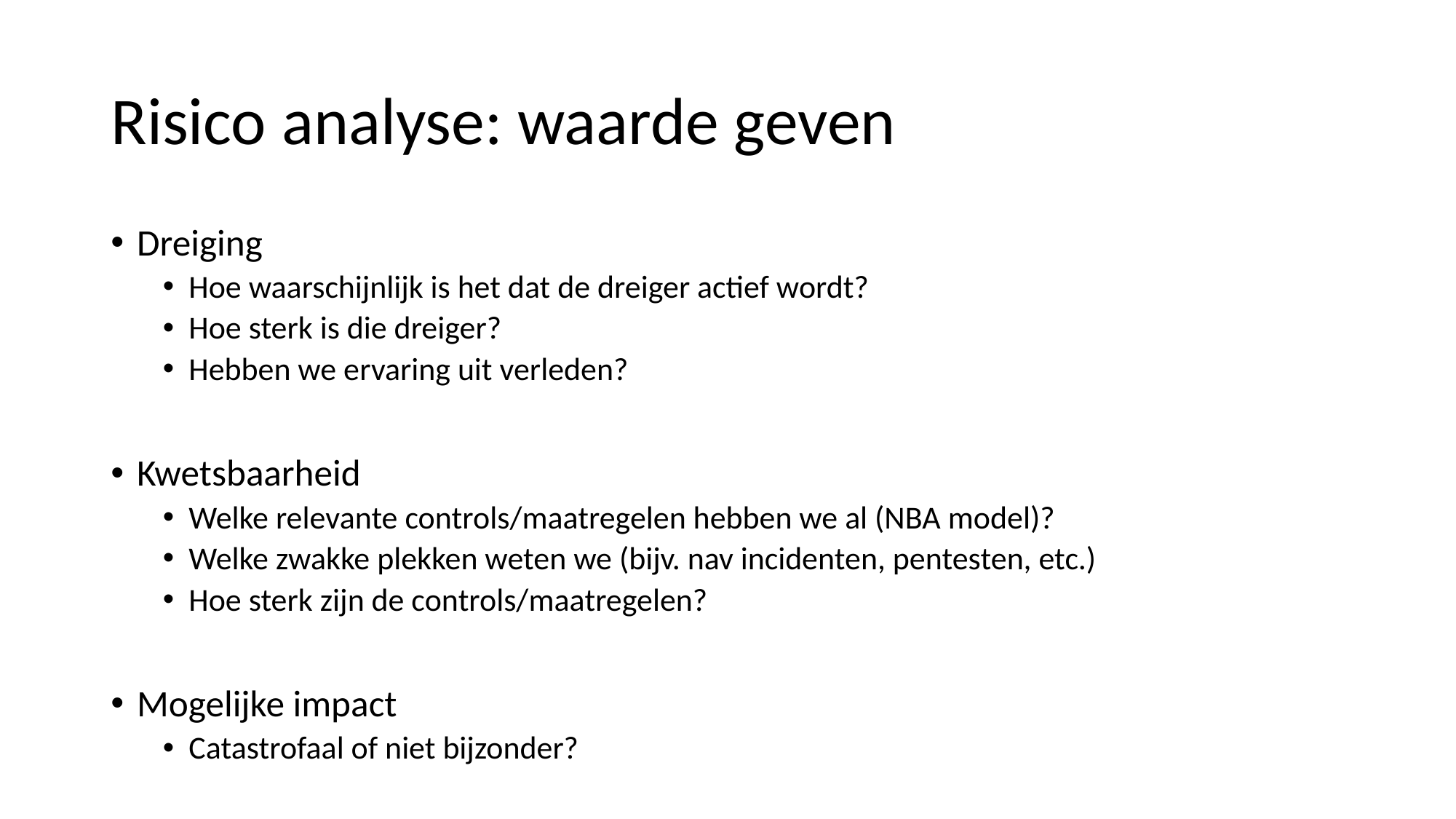

# Risico analyse: waarde geven
Dreiging
Hoe waarschijnlijk is het dat de dreiger actief wordt?
Hoe sterk is die dreiger?
Hebben we ervaring uit verleden?

Kwetsbaarheid
Welke relevante controls/maatregelen hebben we al (NBA model)?
Welke zwakke plekken weten we (bijv. nav incidenten, pentesten, etc.)
Hoe sterk zijn de controls/maatregelen?

Mogelijke impact
Catastrofaal of niet bijzonder?